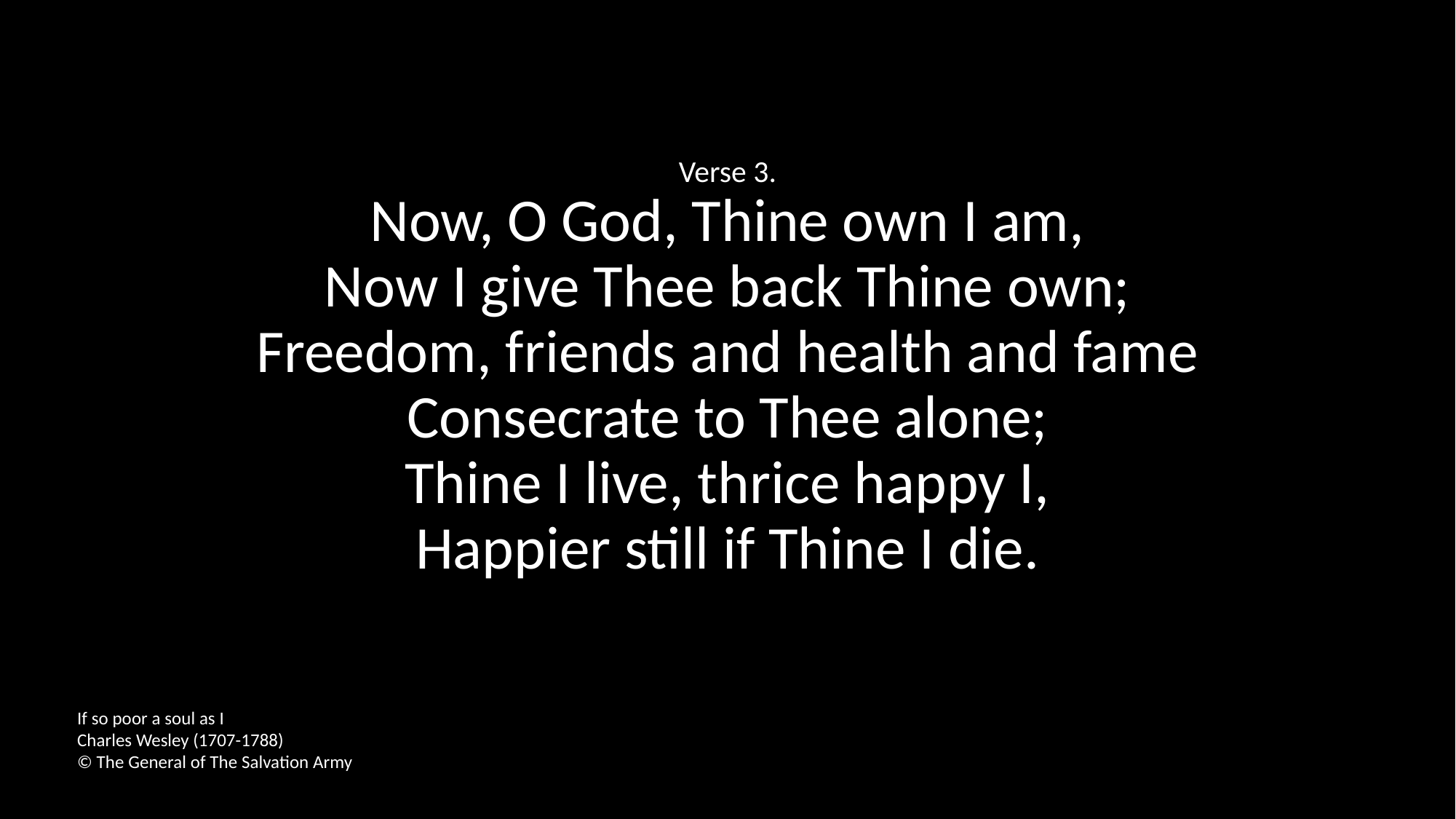

Verse 3.
Now, O God, Thine own I am,
Now I give Thee back Thine own;
Freedom, friends and health and fame
Consecrate to Thee alone;
Thine I live, thrice happy I,
Happier still if Thine I die.
If so poor a soul as I
Charles Wesley (1707-1788)
© The General of The Salvation Army